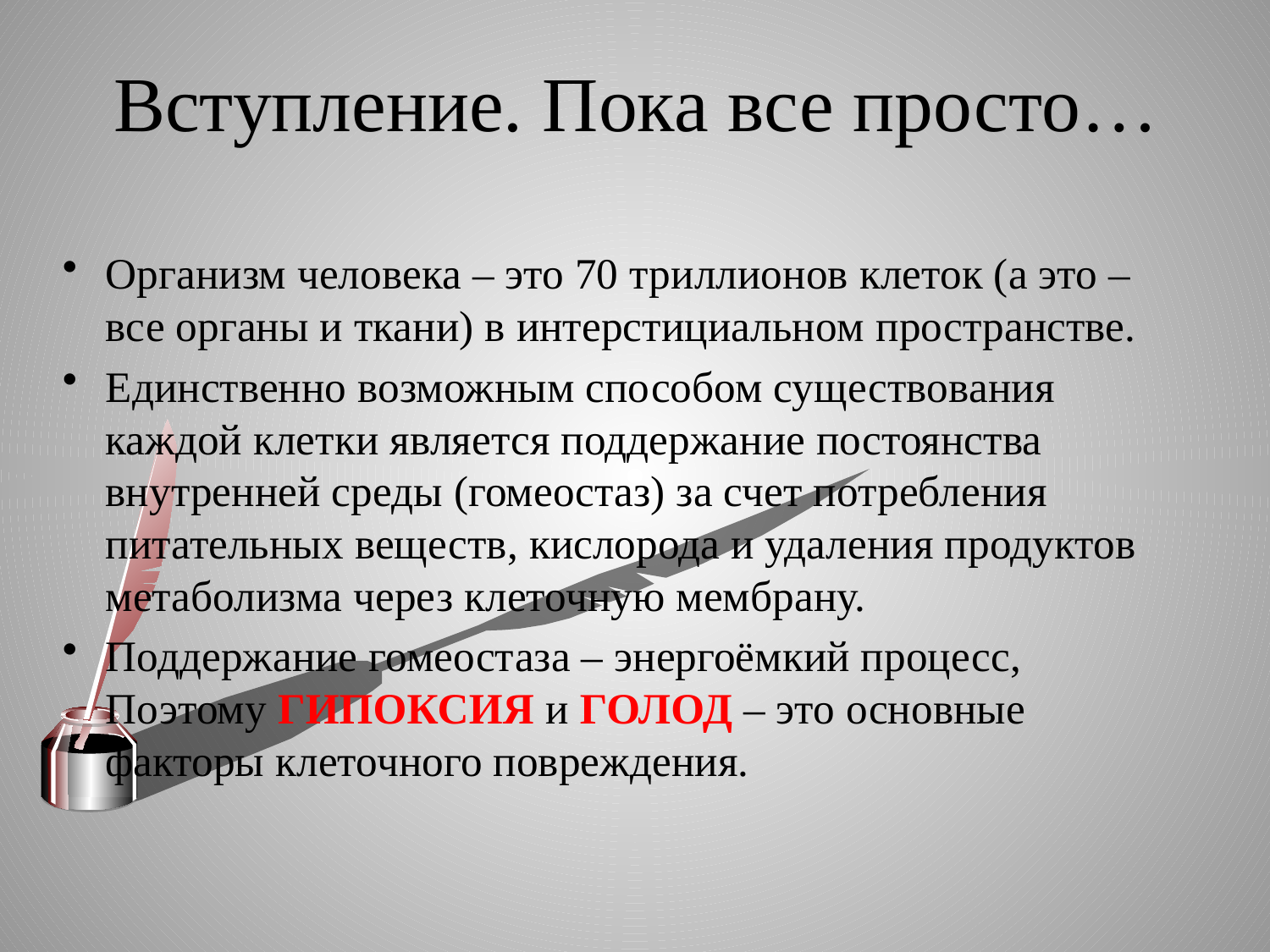

# Вступление. Пока все просто…

Организм человека – это 70 триллионов клеток (а это – все органы и ткани) в интерстициальном пространстве.
Единственно возможным способом существования каждой клетки является поддержание постоянства внутренней среды (гомеостаз) за счет потребления питательных веществ, кислорода и удаления продуктов метаболизма через клеточную мембрану.
Поддержание гомеостаза – энергоёмкий процесс, Поэтому ГИПОКСИЯ и ГОЛОД – это основные факторы клеточного повреждения.